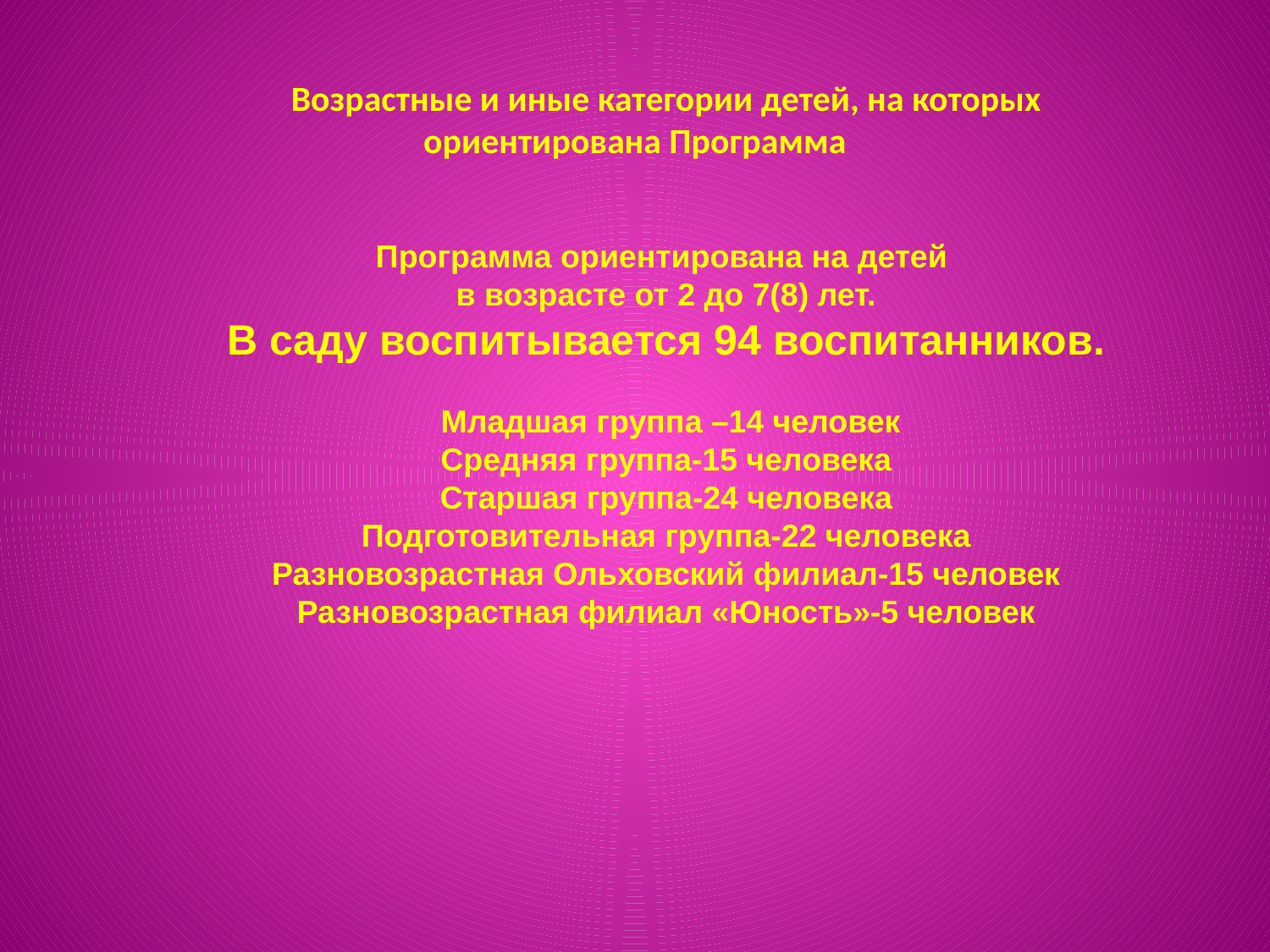

Возрастные и иные категории детей, на которых ориентирована Программа

Программа ориентирована на детей
в возрасте от 2 до 7(8) лет.
В саду воспитывается 94 воспитанников.

 Младшая группа –14 человек
Средняя группа-15 человека
Старшая группа-24 человека
Подготовительная группа-22 человека
Разновозрастная Ольховский филиал-15 человек
Разновозрастная филиал «Юность»-5 человек